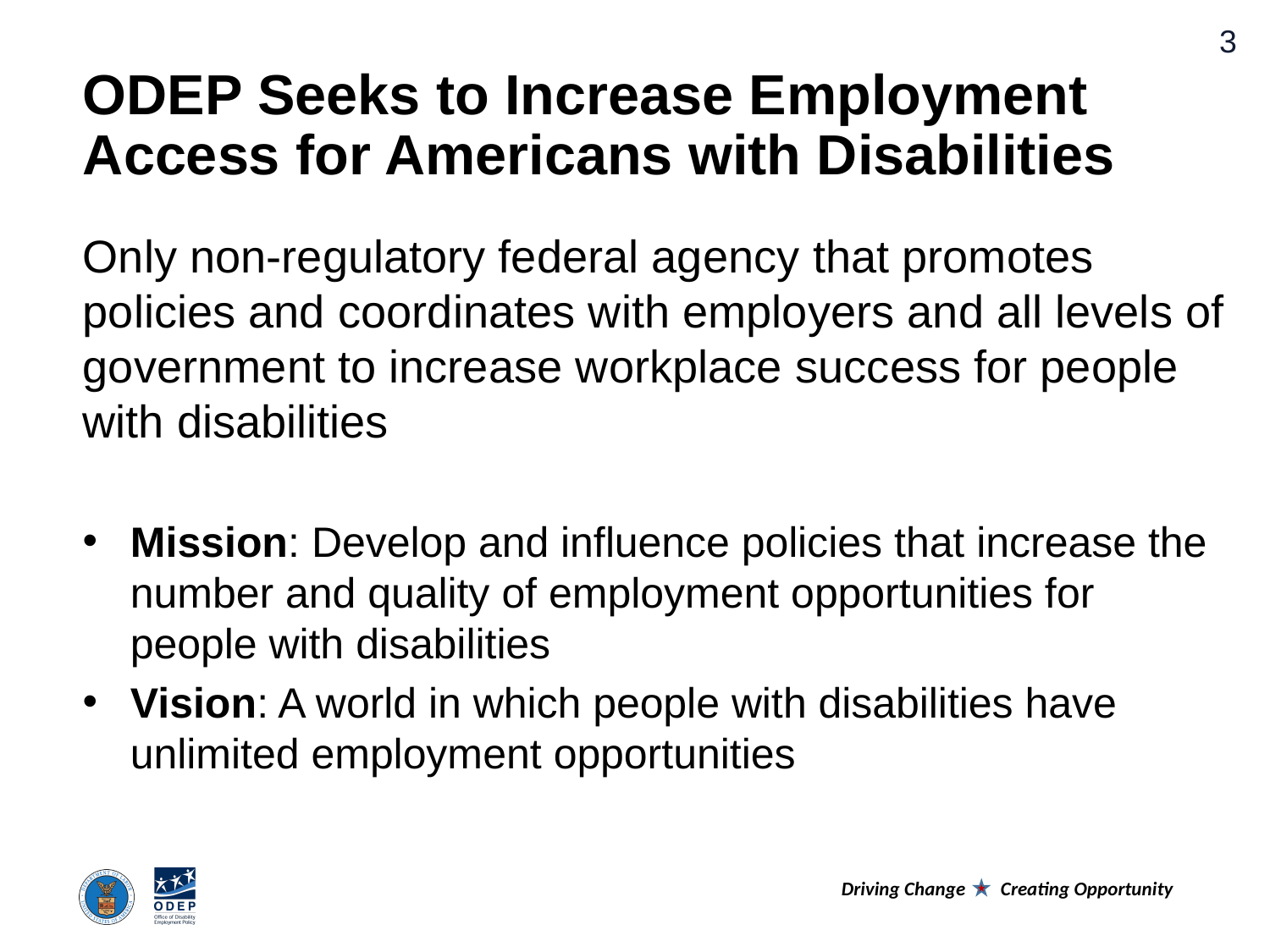

ODEP Seeks to Increase Employment
Access for Americans with Disabilities
Only non-regulatory federal agency that promotes policies and coordinates with employers and all levels of government to increase workplace success for people with disabilities

Mission: Develop and influence policies that increase the number and quality of employment opportunities for people with disabilities
Vision: A world in which people with disabilities have unlimited employment opportunities